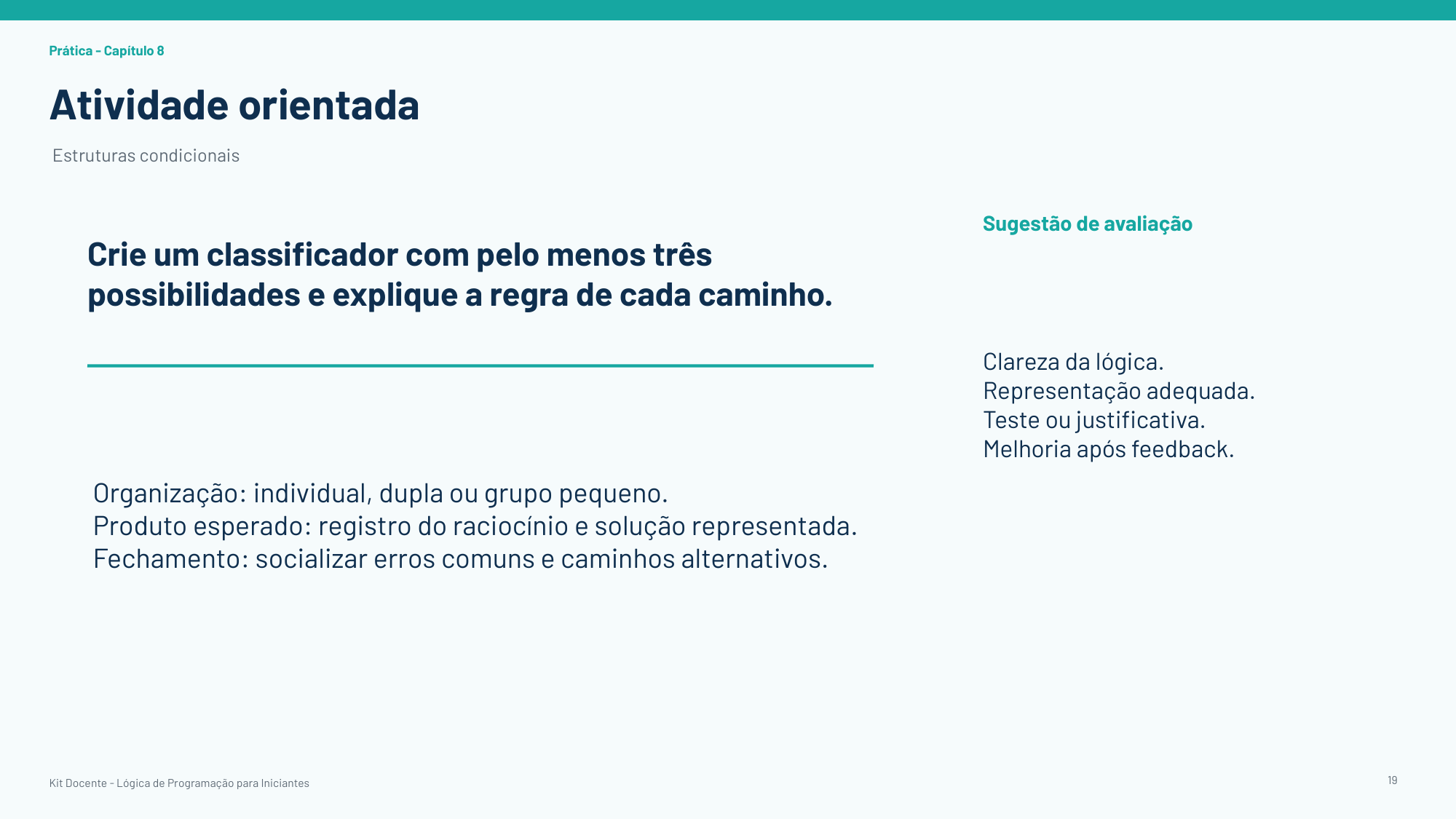

Prática - Capítulo 8
Atividade orientada
Estruturas condicionais
Sugestão de avaliação
Crie um classificador com pelo menos três possibilidades e explique a regra de cada caminho.
Clareza da lógica.
Representação adequada.
Teste ou justificativa.
Melhoria após feedback.

Organização: individual, dupla ou grupo pequeno.
Produto esperado: registro do raciocínio e solução representada.
Fechamento: socializar erros comuns e caminhos alternativos.
19
Kit Docente - Lógica de Programação para Iniciantes